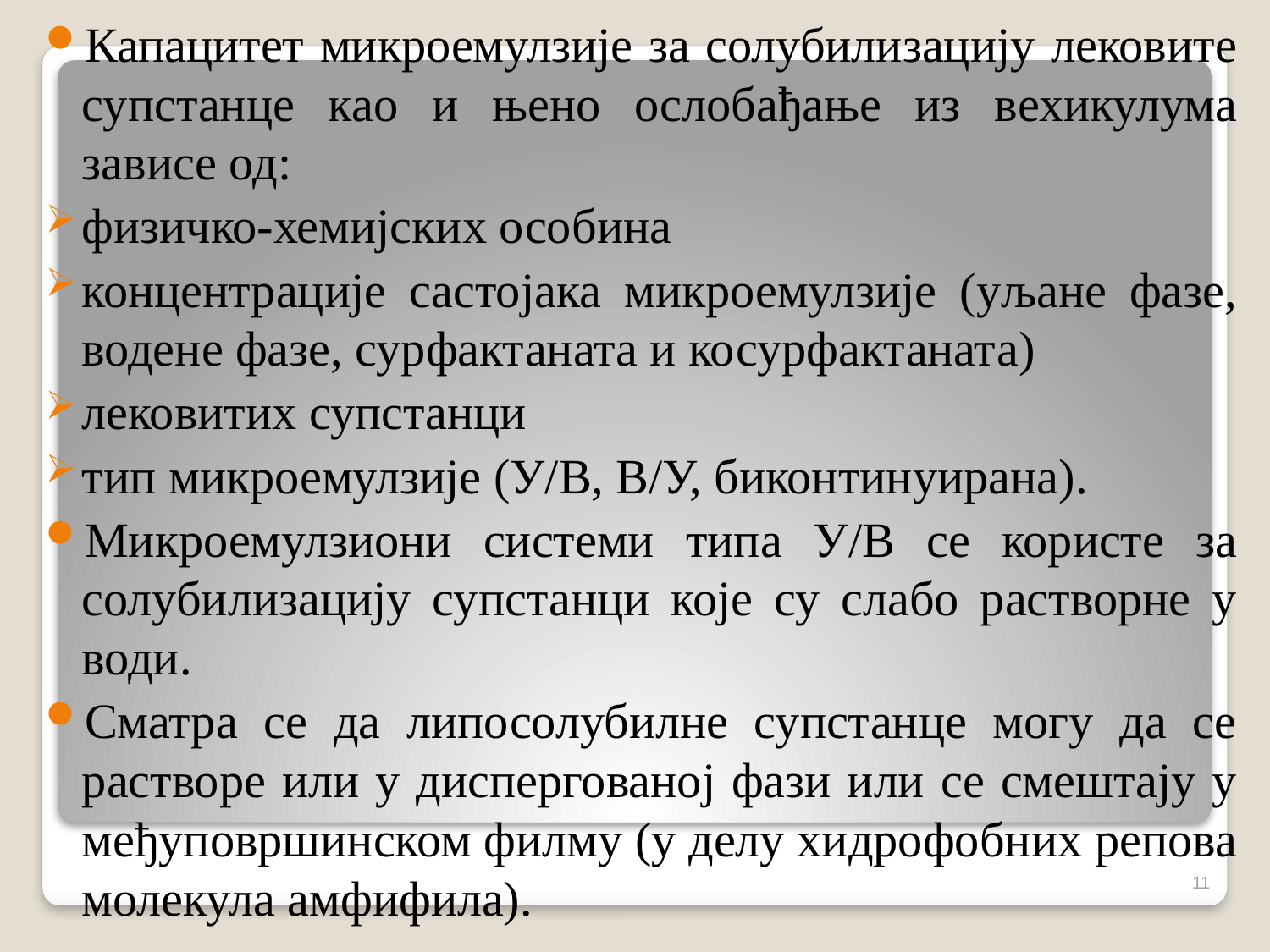

Капацитет микроемулзије за солубилизацију лековите супстанце као и њено ослобађање из вехикулума зависе од:
физичко-хемијских особина
концентрације састојака микроемулзије (уљане фазе, водене фазе, сурфактаната и косурфактаната)
лековитих супстанци
тип микроемулзије (У/В, В/У, биконтинуирана).
Микроемулзиони системи типа У/В се користе за солубилизацију супстанци које су слабо растворне у води.
Сматра се да липосолубилне супстанце могу да се растворе или у диспергованој фази или се смештају у међуповршинском филму (у делу хидрофобних репова молекула амфифила).
11